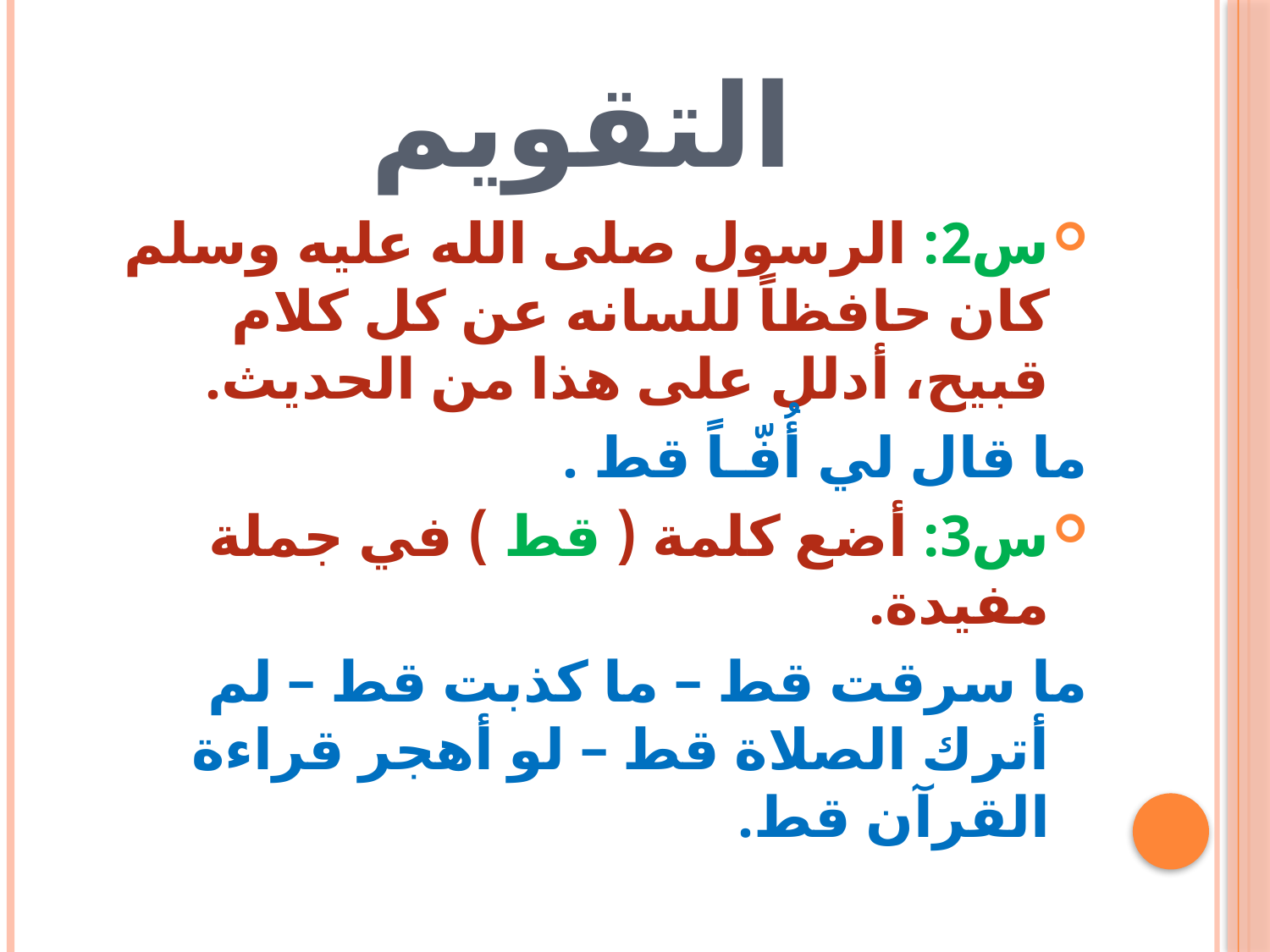

# التقويم
س2: الرسول صلى الله عليه وسلم كان حافظاً للسانه عن كل كلام قبيح، أدلل على هذا من الحديث.
ما قال لي أُفّـاً قط .
س3: أضع كلمة ( قط ) في جملة مفيدة.
ما سرقت قط – ما كذبت قط – لم أترك الصلاة قط – لو أهجر قراءة القرآن قط.